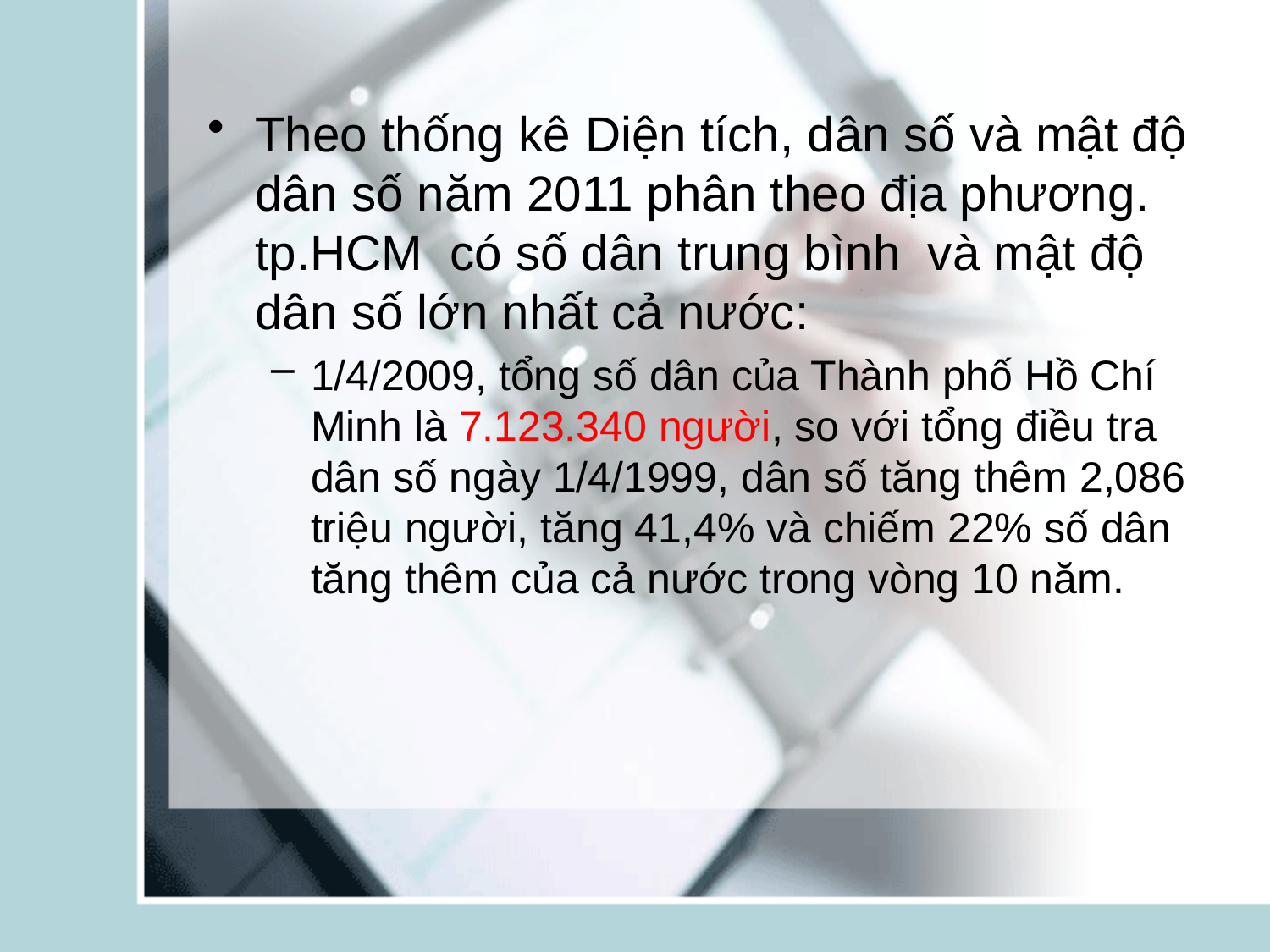

Theo thống kê Diện tích, dân số và mật độ dân số năm 2011 phân theo địa phương. tp.HCM  có số dân trung bình  và mật độ dân số lớn nhất cả nước:
1/4/2009, tổng số dân của Thành phố Hồ Chí Minh là 7.123.340 người, so với tổng điều tra dân số ngày 1/4/1999, dân số tăng thêm 2,086 triệu người, tăng 41,4% và chiếm 22% số dân tăng thêm của cả nước trong vòng 10 năm.